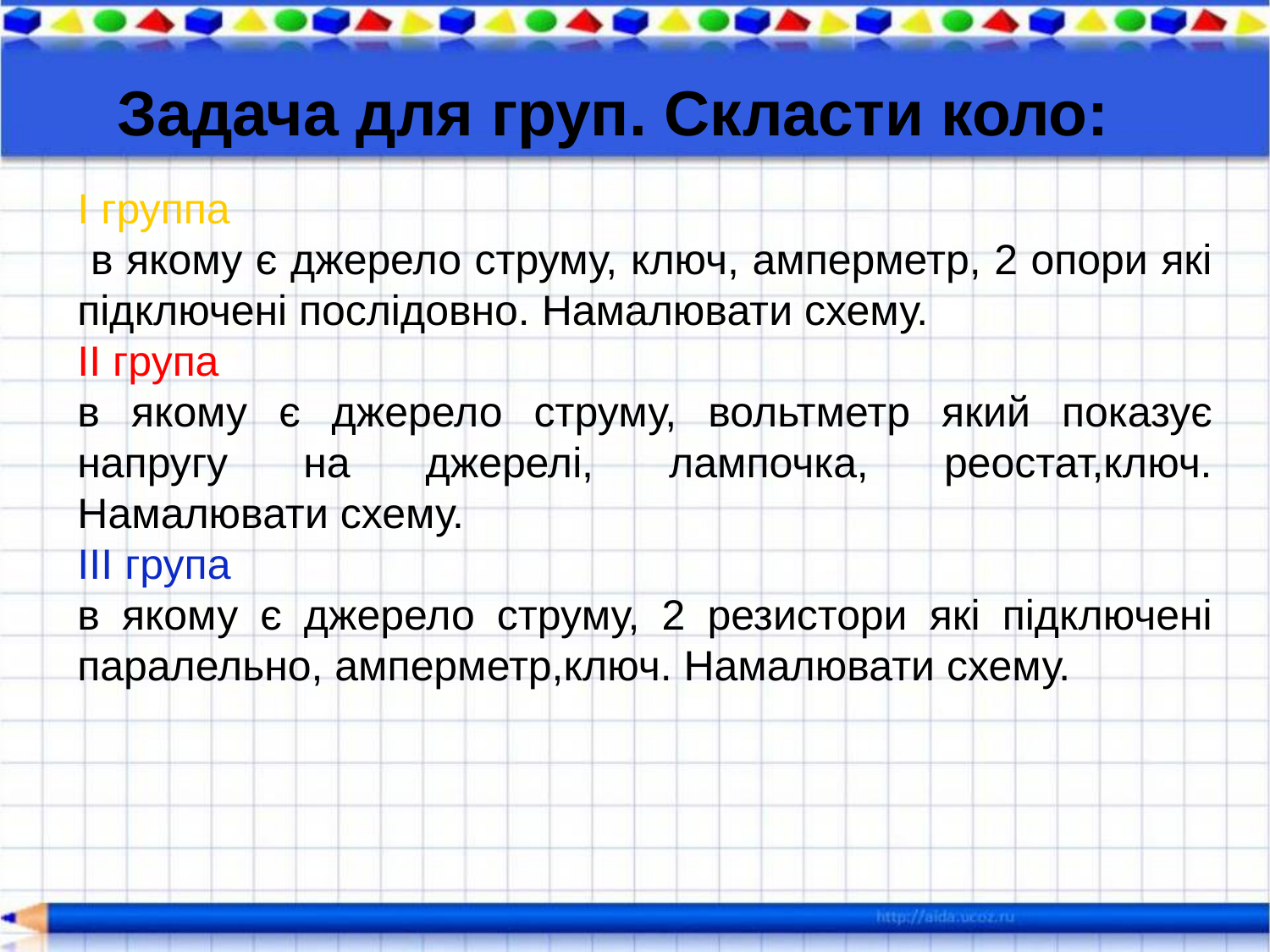

Задача для груп. Скласти коло:

І группа
 в якому є джерело струму, ключ, амперметр, 2 опори які підключені послідовно. Намалювати схему.
ІІ група
в якому є джерело струму, вольтметр який показує напругу на джерелі, лампочка, реостат,ключ. Намалювати схему.
ІІІ група
в якому є джерело струму, 2 резистори які підключені паралельно, амперметр,ключ. Намалювати схему.